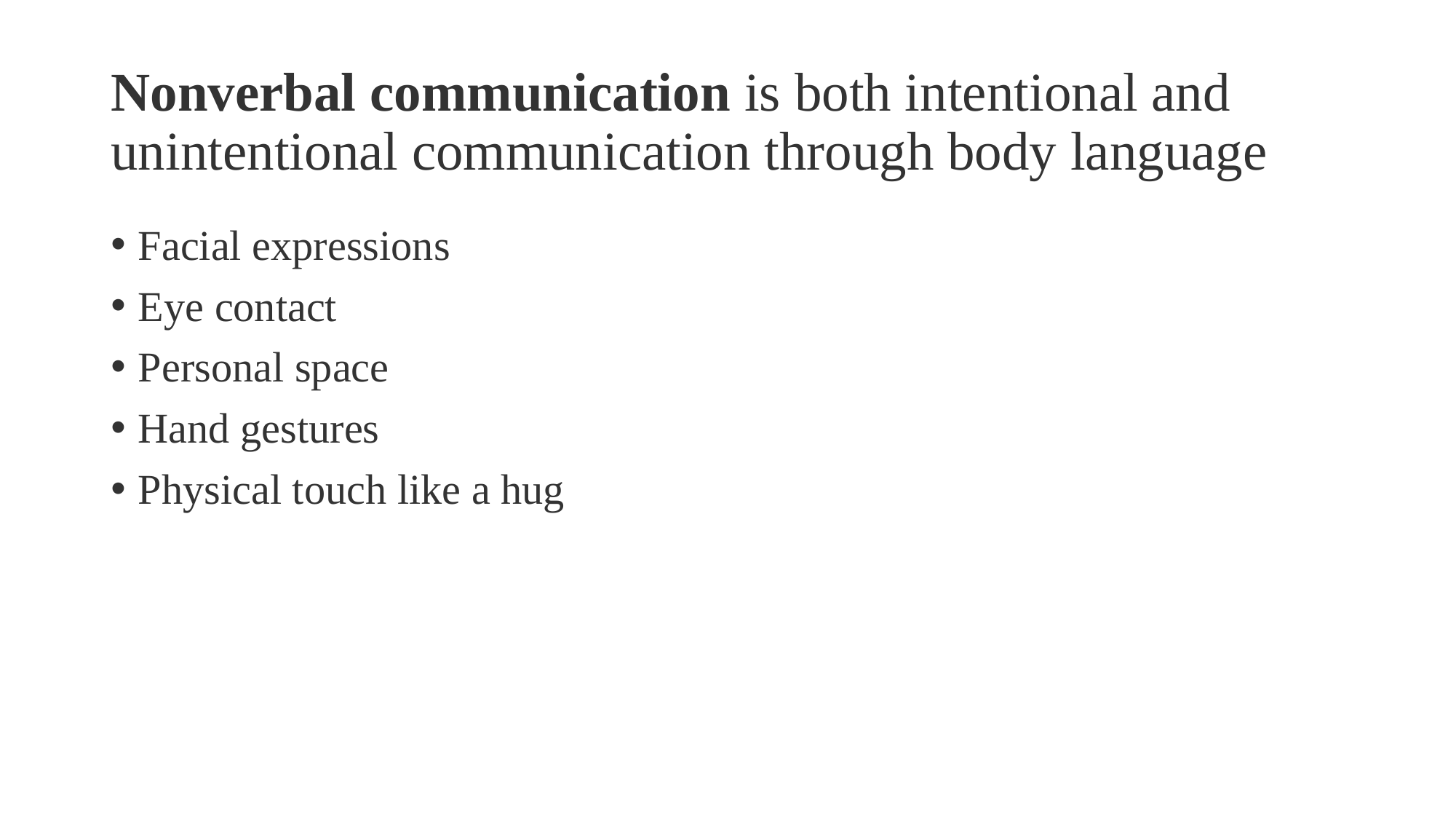

# Nonverbal communication is both intentional and unintentional communication through body language
Facial expressions
Eye contact
Personal space
Hand gestures
Physical touch like a hug